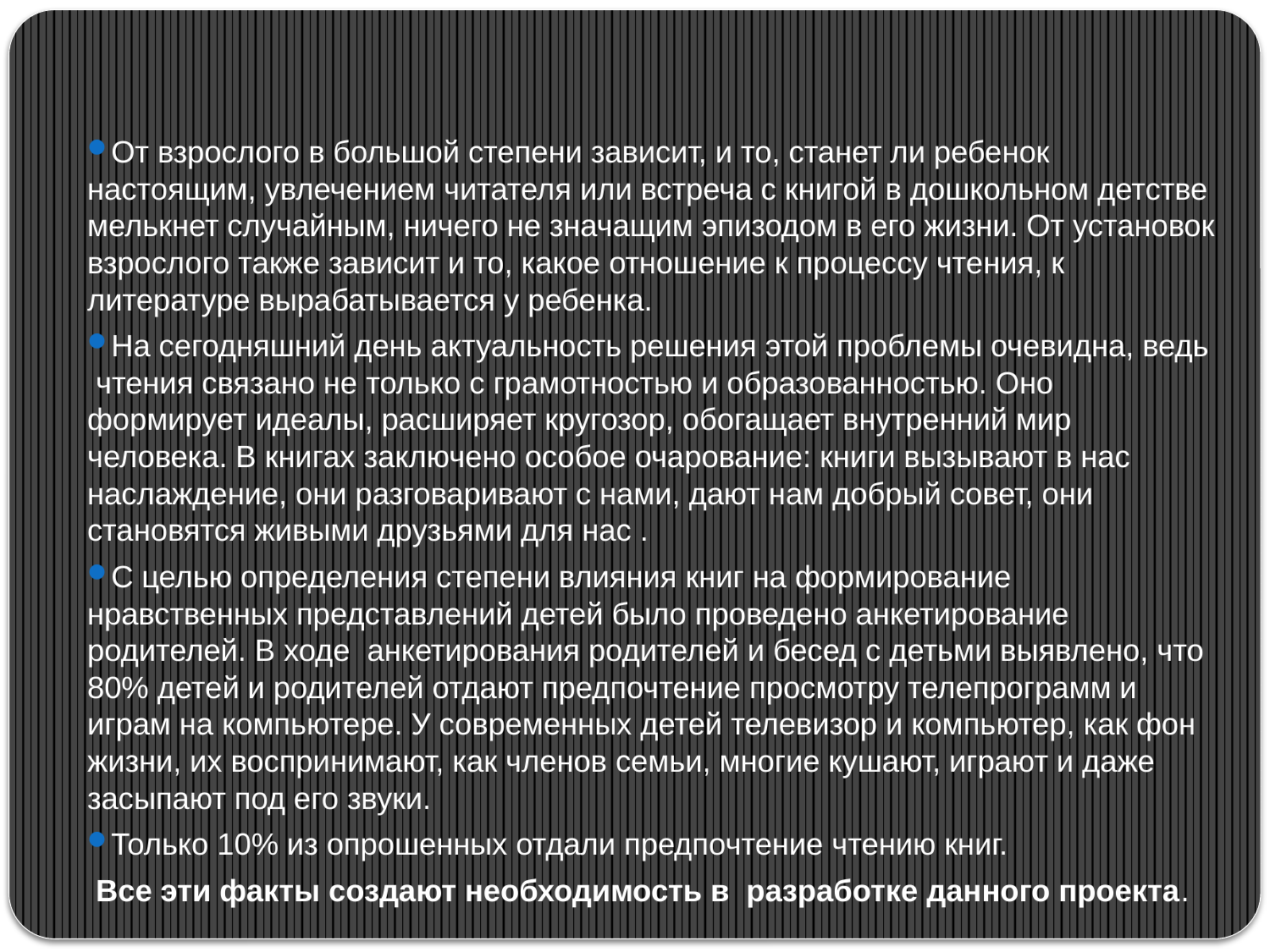

От взрослого в большой степени зависит, и то, станет ли ребенок настоящим, увлечением читателя или встреча с книгой в дошкольном детстве мелькнет случайным, ничего не значащим эпизодом в его жизни. От установок взрослого также зависит и то, какое отношение к процессу чтения, к литературе вырабатывается у ребенка.
На сегодняшний день актуальность решения этой проблемы очевидна, ведь  чтения связано не только с грамотностью и образованностью. Оно формирует идеалы, расширяет кругозор, обогащает внутренний мир человека. В книгах заключено особое очарование: книги вызывают в нас наслаждение, они разговаривают с нами, дают нам добрый совет, они становятся живыми друзьями для нас .
С целью определения степени влияния книг на формирование нравственных представлений детей было проведено анкетирование родителей. В ходе  анкетирования родителей и бесед с детьми выявлено, что 80% детей и родителей отдают предпочтение просмотру телепрограмм и играм на компьютере. У современных детей телевизор и компьютер, как фон жизни, их воспринимают, как членов семьи, многие кушают, играют и даже засыпают под его звуки.
Только 10% из опрошенных отдали предпочтение чтению книг.
 Все эти факты создают необходимость в  разработке данного проекта.